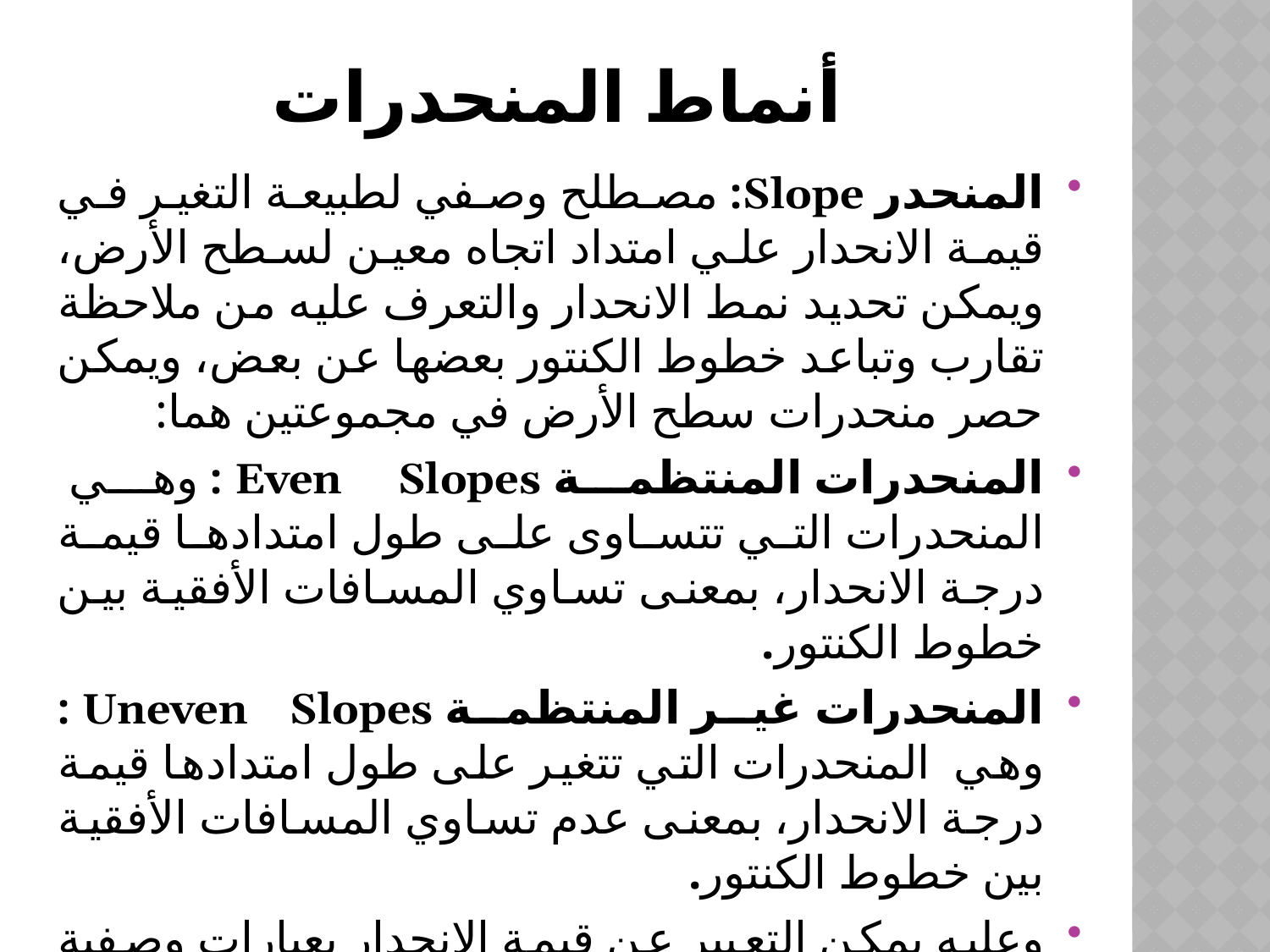

# أنماط المنحدرات
المنحدر Slope: مصطلح وصفي لطبيعة التغير في قيمة الانحدار علي امتداد اتجاه معين لسطح الأرض، ويمكن تحديد نمط الانحدار والتعرف عليه من ملاحظة تقارب وتباعد خطوط الكنتور بعضها عن بعض، ويمكن حصر منحدرات سطح الأرض في مجموعتين هما:
المنحدرات المنتظمة Even Slopes : وهي  المنحدرات التي تتساوى على طول امتدادها قيمة درجة الانحدار، بمعنى تساوي المسافات الأفقية بين خطوط الكنتور.
المنحدرات غير المنتظمة Uneven Slopes : وهي  المنحدرات التي تتغير على طول امتدادها قيمة درجة الانحدار، بمعنى عدم تساوي المسافات الأفقية بين خطوط الكنتور.
وعليه يمكن التعبير عن قيمة الانحدار بعبارات وصفية تعبر عن نوع المنحدرات.